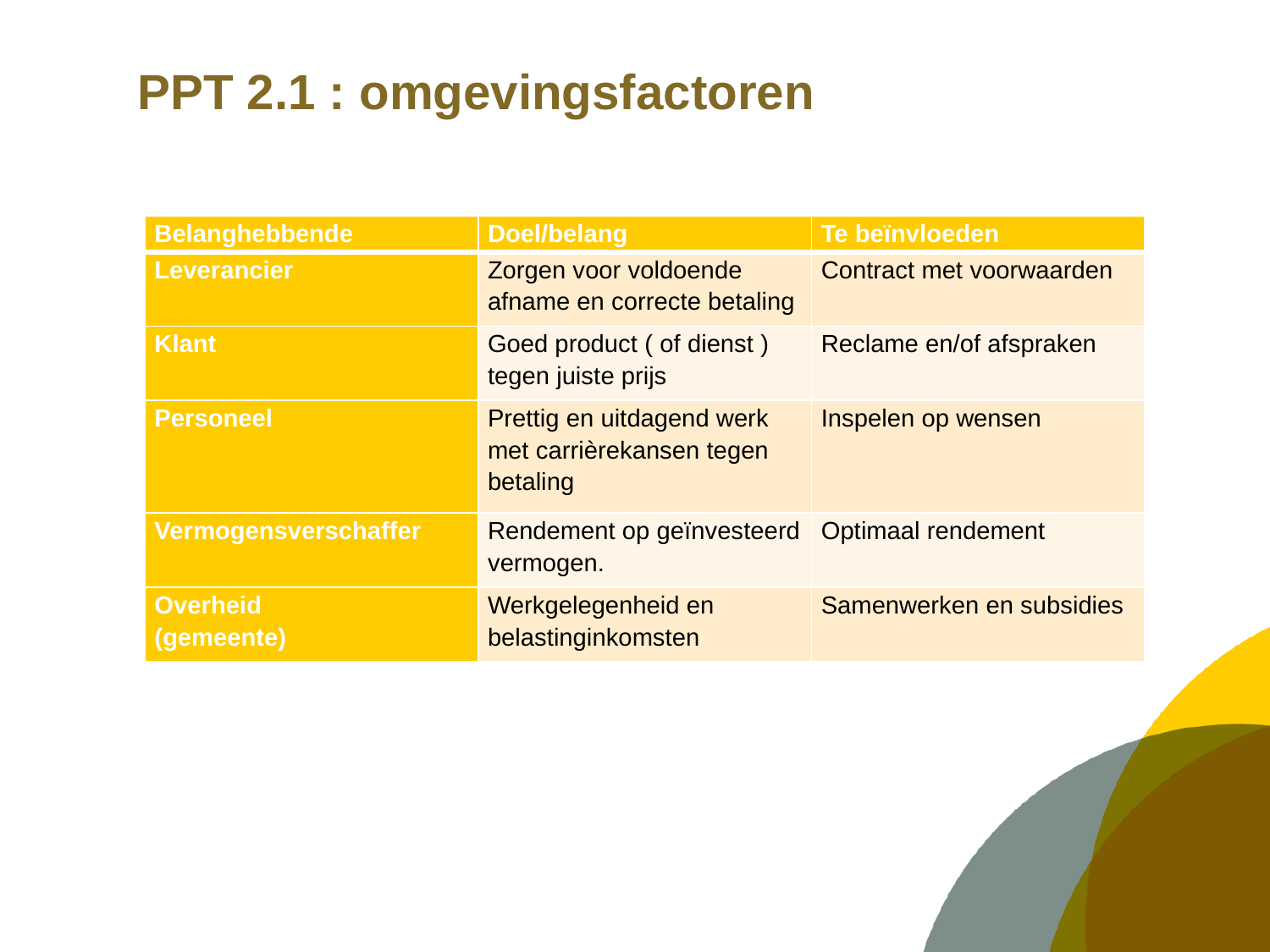

# PPT 2.1 : omgevingsfactoren
| Belanghebbende | Doel/belang | Te beïnvloeden |
| --- | --- | --- |
| Leverancier | Zorgen voor voldoende afname en correcte betaling | Contract met voorwaarden |
| Klant | Goed product ( of dienst ) tegen juiste prijs | Reclame en/of afspraken |
| Personeel | Prettig en uitdagend werk met carrièrekansen tegen betaling | Inspelen op wensen |
| Vermogensverschaffer | Rendement op geïnvesteerd vermogen. | Optimaal rendement |
| Overheid (gemeente) | Werkgelegenheid en belastinginkomsten | Samenwerken en subsidies |